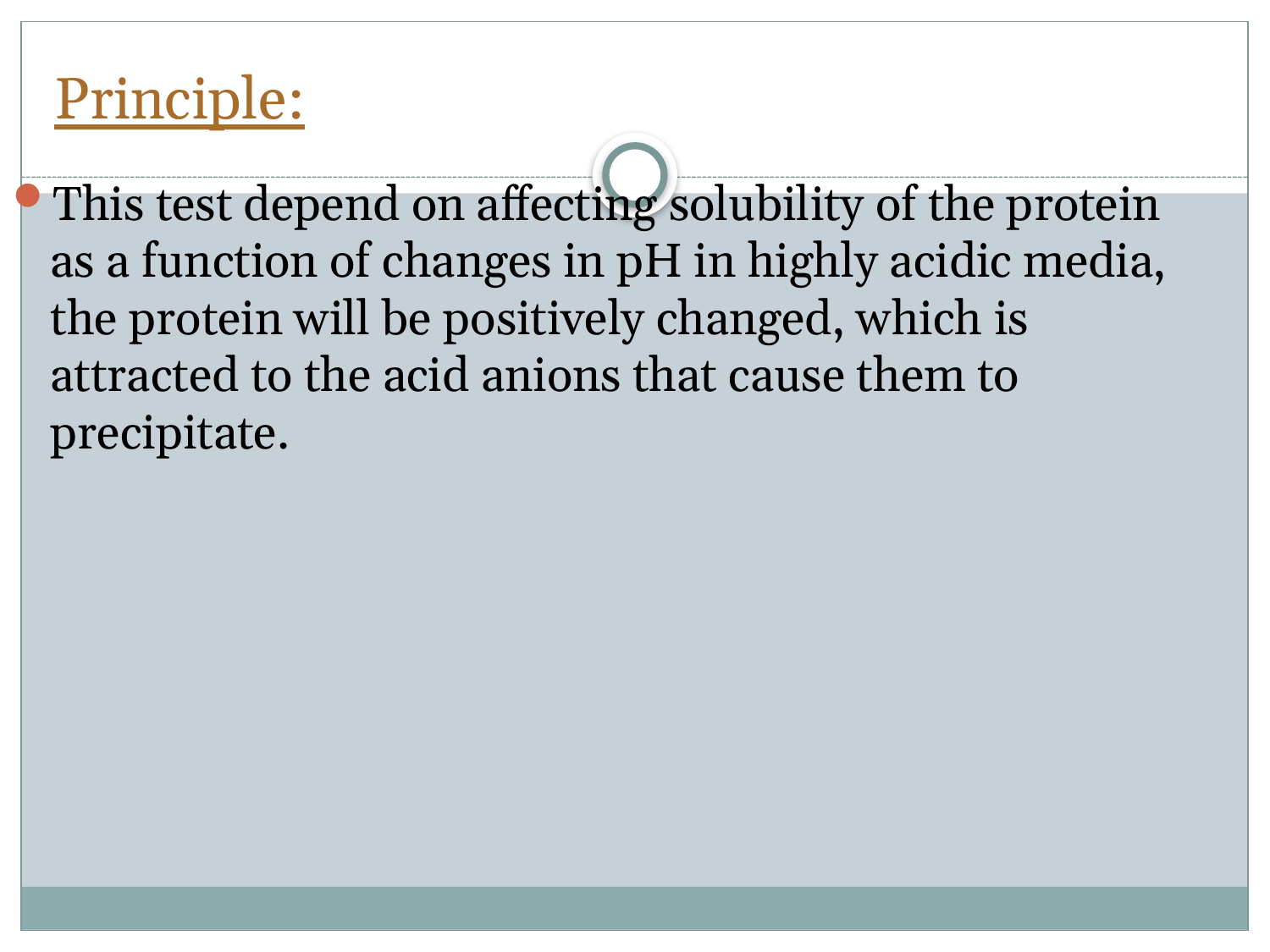

# Principle:
This test depend on affecting solubility of the protein as a function of changes in pH in highly acidic media, the protein will be positively changed, which is attracted to the acid anions that cause them to precipitate.